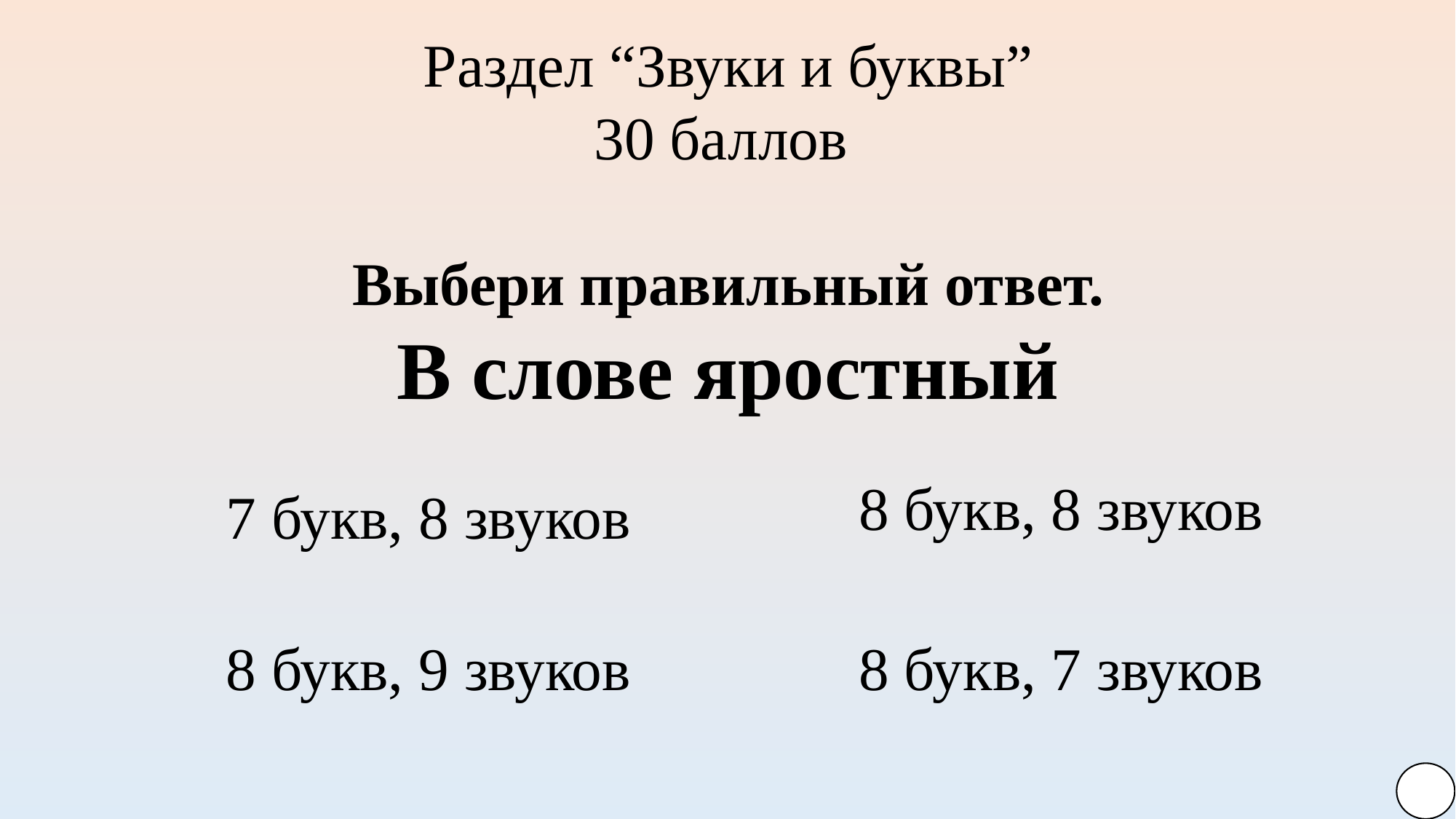

Раздел “Звуки и буквы”
30 баллов

Выбери правильный ответ.
 В слове яростный
8 букв, 8 звуков
7 букв, 8 звуков
8 букв, 9 звуков
8 букв, 7 звуков